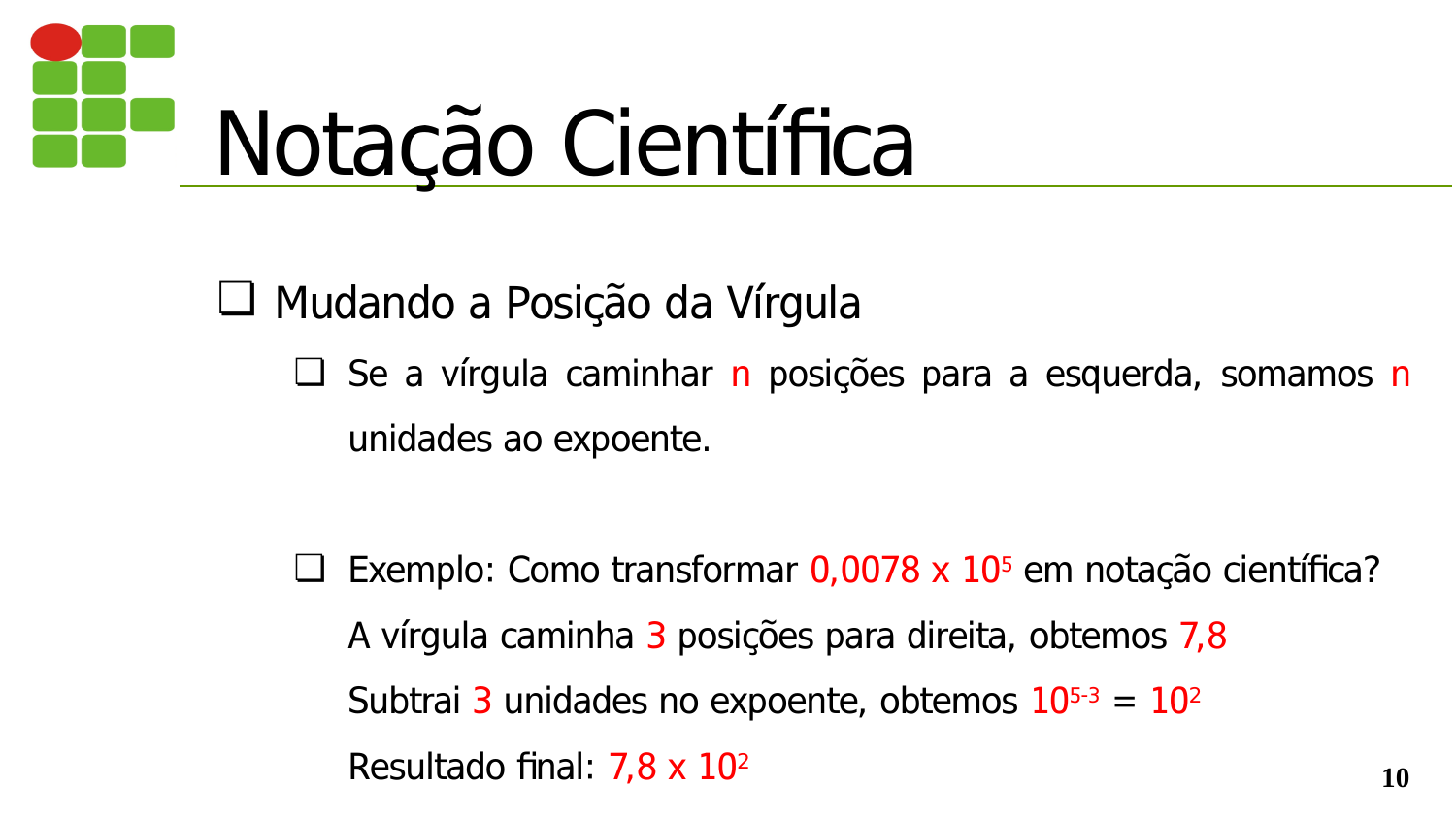

# Notação Científica
Mudando a Posição da Vírgula
Se a vírgula caminhar n posições para a esquerda, somamos n unidades ao expoente.

Exemplo: Como transformar 0,0078 x 105 em notação científica?
A vírgula caminha 3 posições para direita, obtemos 7,8
Subtrai 3 unidades no expoente, obtemos 105-3 = 102
Resultado final: 7,8 x 102
10